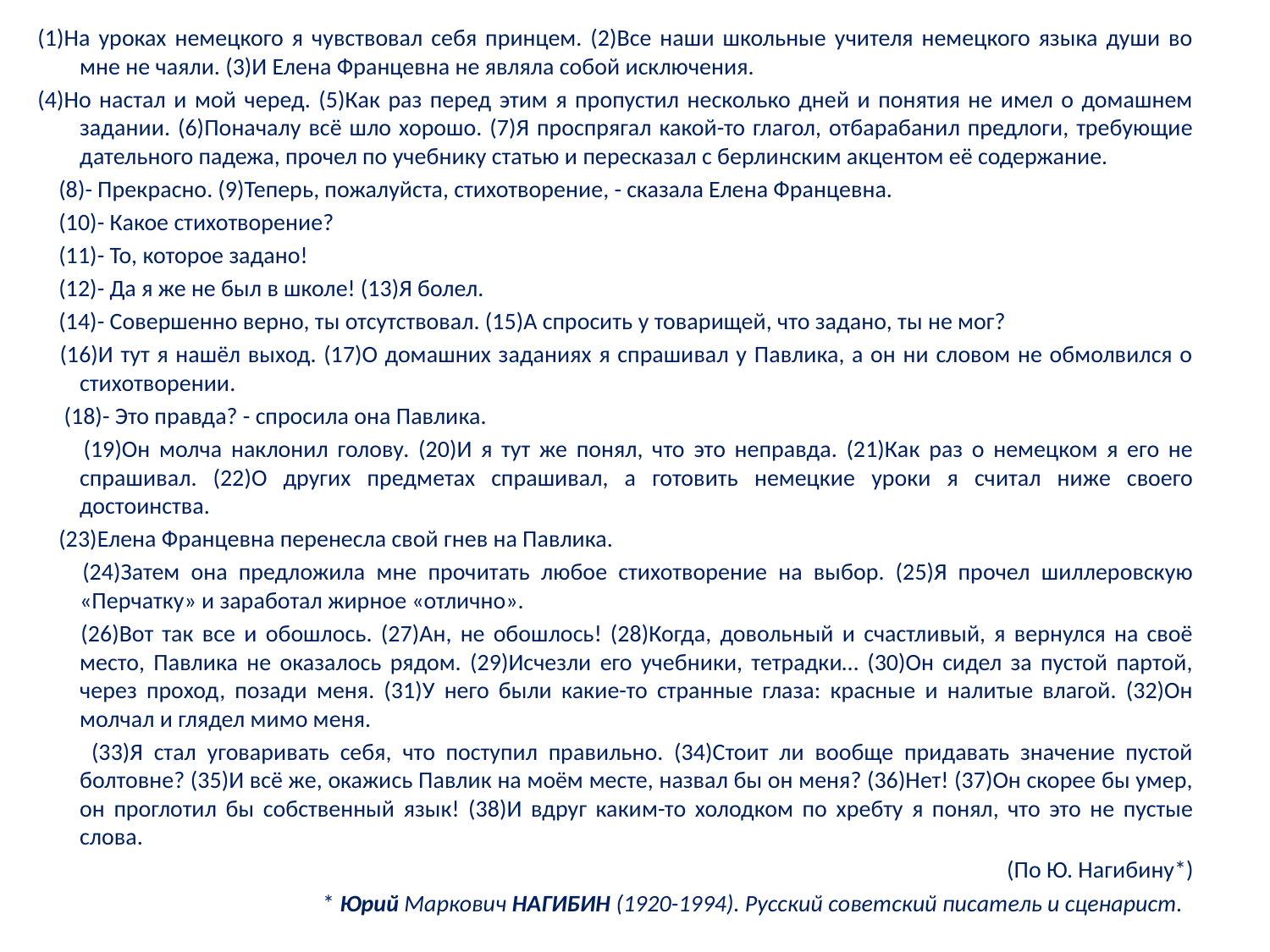

(1)На уроках немецкого я чувствовал себя принцем. (2)Все наши школьные учителя немецкого языка души во мне не чаяли. (3)И Елена Францевна не являла собой исключения.
(4)Но настал и мой черед. (5)Как раз перед этим я пропустил несколько дней и понятия не имел о домашнем задании. (6)Поначалу всё шло хорошо. (7)Я проспрягал какой-то глагол, отбарабанил предлоги, требующие дательного падежа, прочел по учебнику статью и пересказал с берлинским акцентом её содержание.
    (8)- Прекрасно. (9)Теперь, пожалуйста, стихотворение, - сказала Елена Францевна.
    (10)- Какое стихотворение?
    (11)- То, которое задано!
    (12)- Да я же не был в школе! (13)Я болел.
    (14)- Совершенно верно, ты отсутствовал. (15)А спросить у товарищей, что задано, ты не мог?
   (16)И тут я нашёл выход. (17)О домашних заданиях я спрашивал у Павлика, а он ни словом не обмолвился о стихотворении.
     (18)- Это правда? - спросила она Павлика.
     (19)Он молча наклонил голову. (20)И я тут же понял, что это неправда. (21)Как раз о немецком я его не спрашивал. (22)О других предметах спрашивал, а готовить немецкие уроки я считал ниже своего достоинства.
    (23)Елена Францевна перенесла свой гнев на Павлика.
    (24)Затем она предложила мне прочитать любое стихотворение на выбор. (25)Я прочел шиллеровскую «Перчатку» и заработал жирное «отлично».
     (26)Вот так все и обошлось. (27)Ан, не обошлось! (28)Когда, довольный и счастливый, я вернулся на своё место, Павлика не оказалось рядом. (29)Исчезли его учебники, тетрадки… (30)Он сидел за пустой партой, через проход, позади меня. (31)У него были какие-то странные глаза: красные и налитые влагой. (32)Он молчал и глядел мимо меня.
     (33)Я стал уговаривать себя, что поступил правильно. (34)Стоит ли вообще придавать значение пустой болтовне? (35)И всё же, окажись Павлик на моём месте, назвал бы он меня? (36)Нет! (37)Он скорее бы умер, он проглотил бы собственный язык! (38)И вдруг каким-то холодком по хребту я понял, что это не пустые слова.
(По Ю. Нагибину*)
* Юрий Маркович НАГИБИН (1920-1994). Русский советский писатель и сценарист.